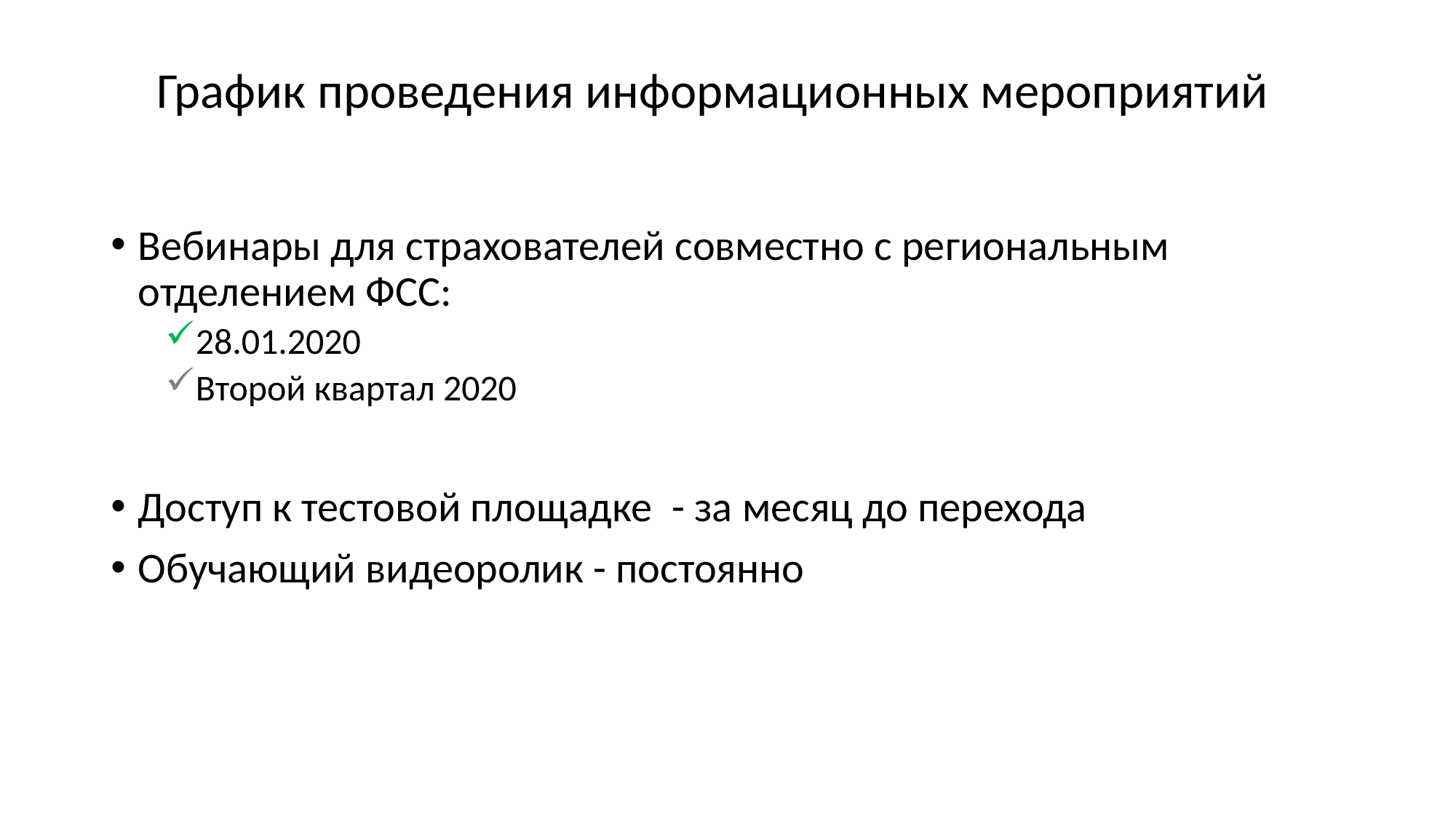

# График проведения информационных мероприятий
Вебинары для страхователей совместно с региональным отделением ФСС:
28.01.2020
Второй квартал 2020

Доступ к тестовой площадке  - за месяц до перехода
Обучающий видеоролик - постоянно